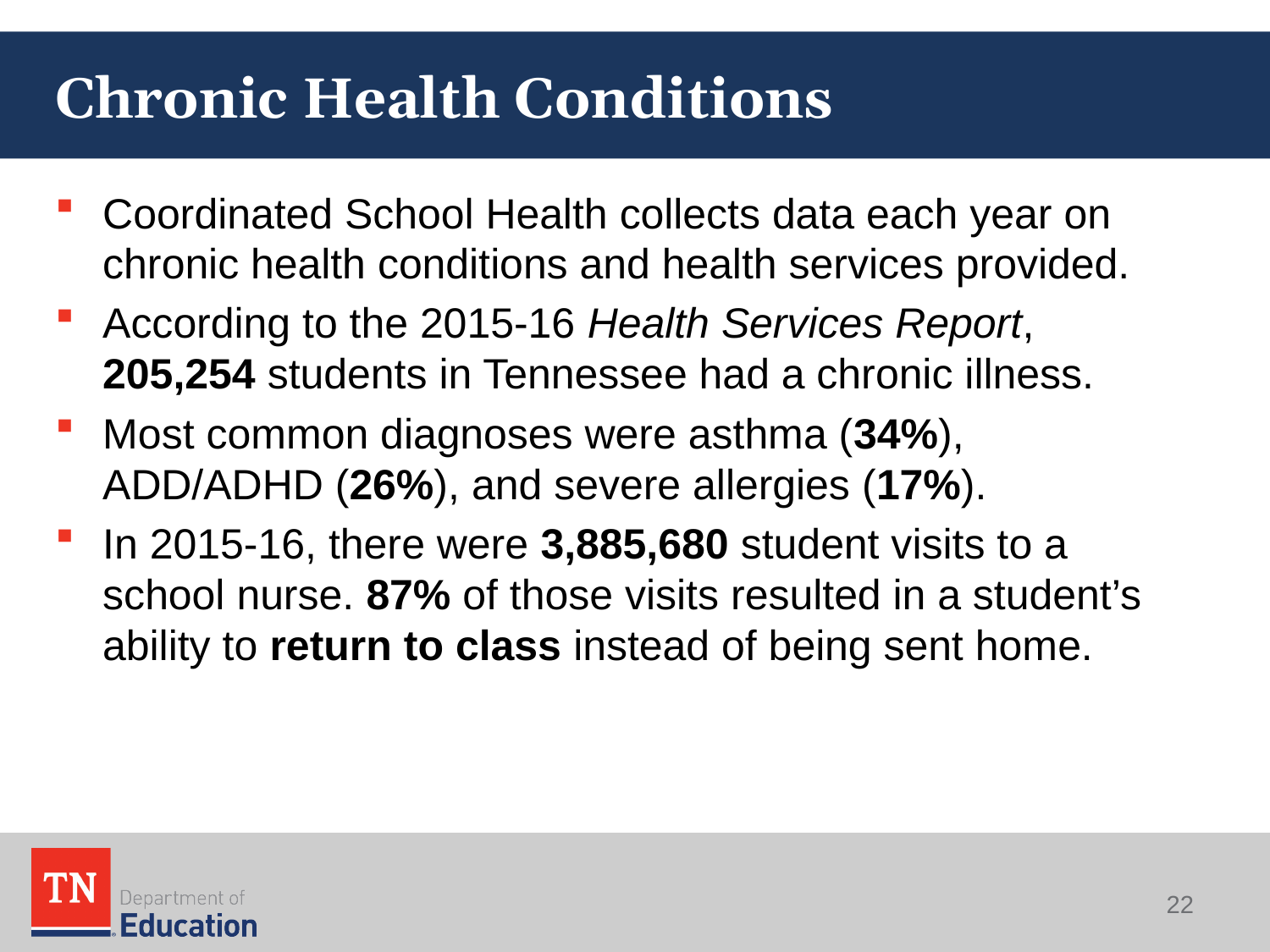

# Chronic Health Conditions
Coordinated School Health collects data each year on chronic health conditions and health services provided.
According to the 2015-16 Health Services Report, 205,254 students in Tennessee had a chronic illness.
Most common diagnoses were asthma (34%), ADD/ADHD (26%), and severe allergies (17%).
In 2015-16, there were 3,885,680 student visits to a school nurse. 87% of those visits resulted in a student’s ability to return to class instead of being sent home.

22